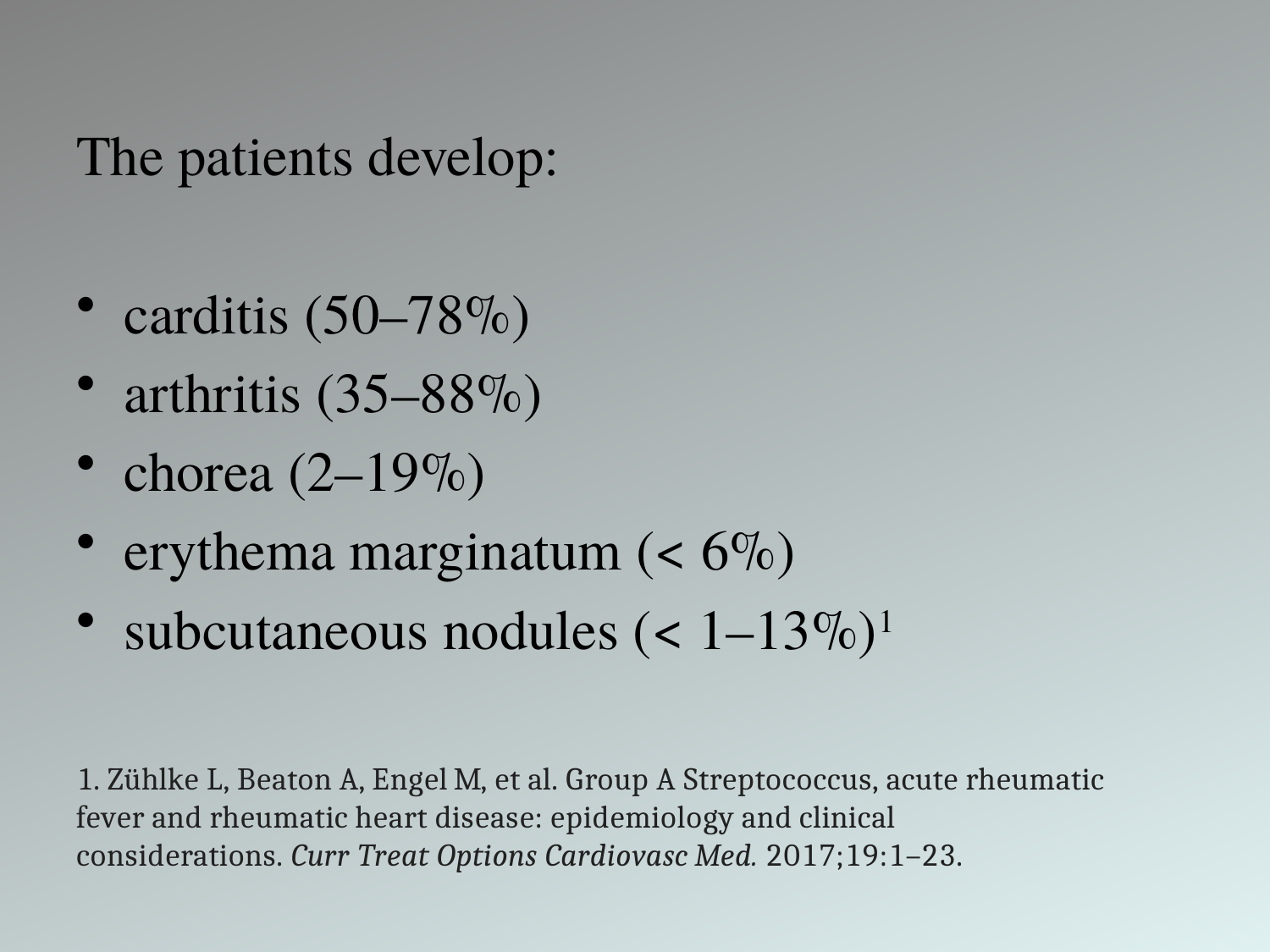

#
The patients develop:

carditis (50–78%)
arthritis (35–88%)
chorea (2–19%)
erythema marginatum (< 6%)
subcutaneous nodules (< 1–13%)1

1. Zühlke L, Beaton A, Engel M, et al. Group A Streptococcus, acute rheumatic fever and rheumatic heart disease: epidemiology and clinical considerations. Curr Treat Options Cardiovasc Med. 2017;19:1–23.